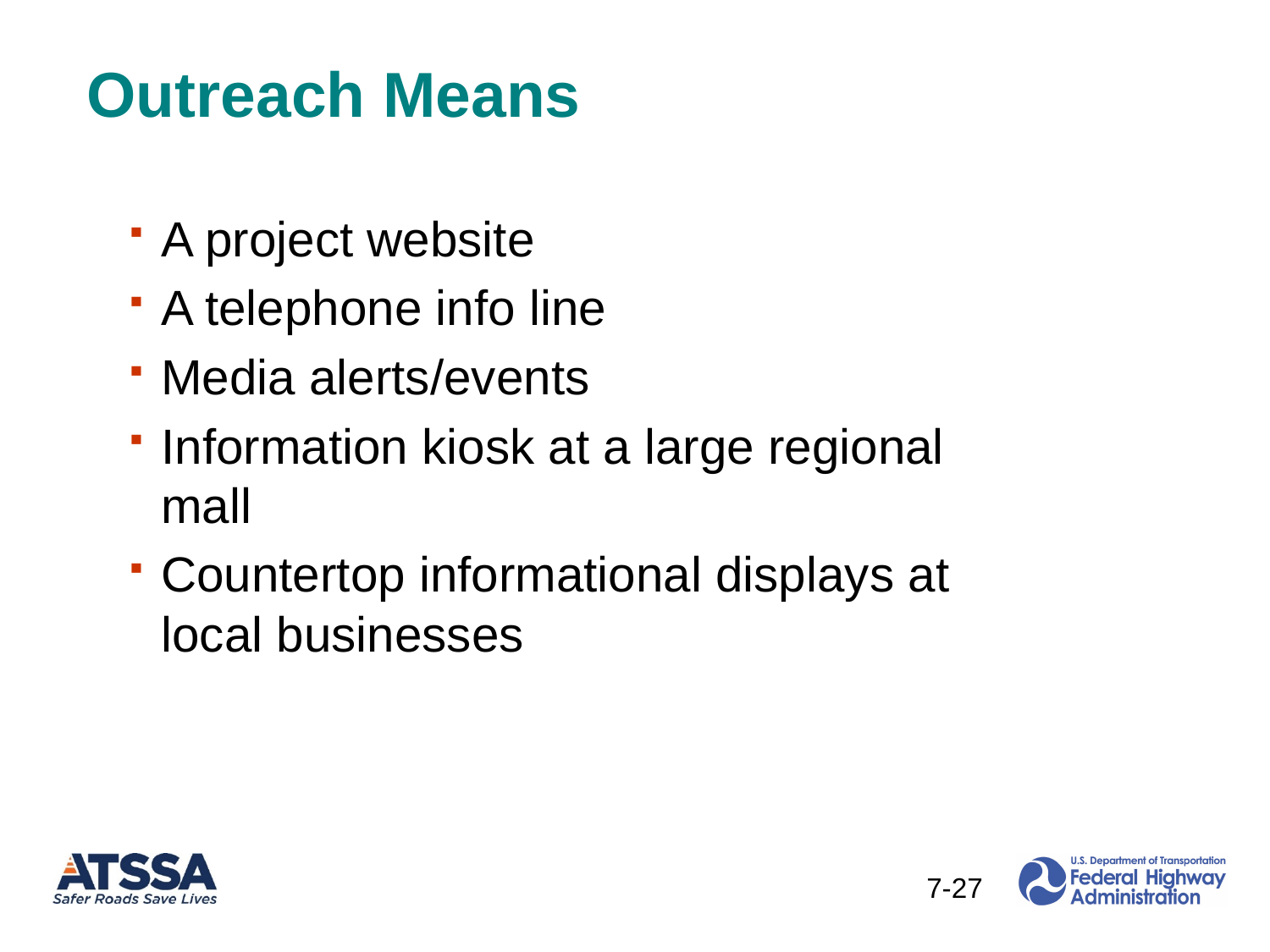

# Outreach Means
A project website
A telephone info line
Media alerts/events
Information kiosk at a large regional mall
Countertop informational displays at local businesses